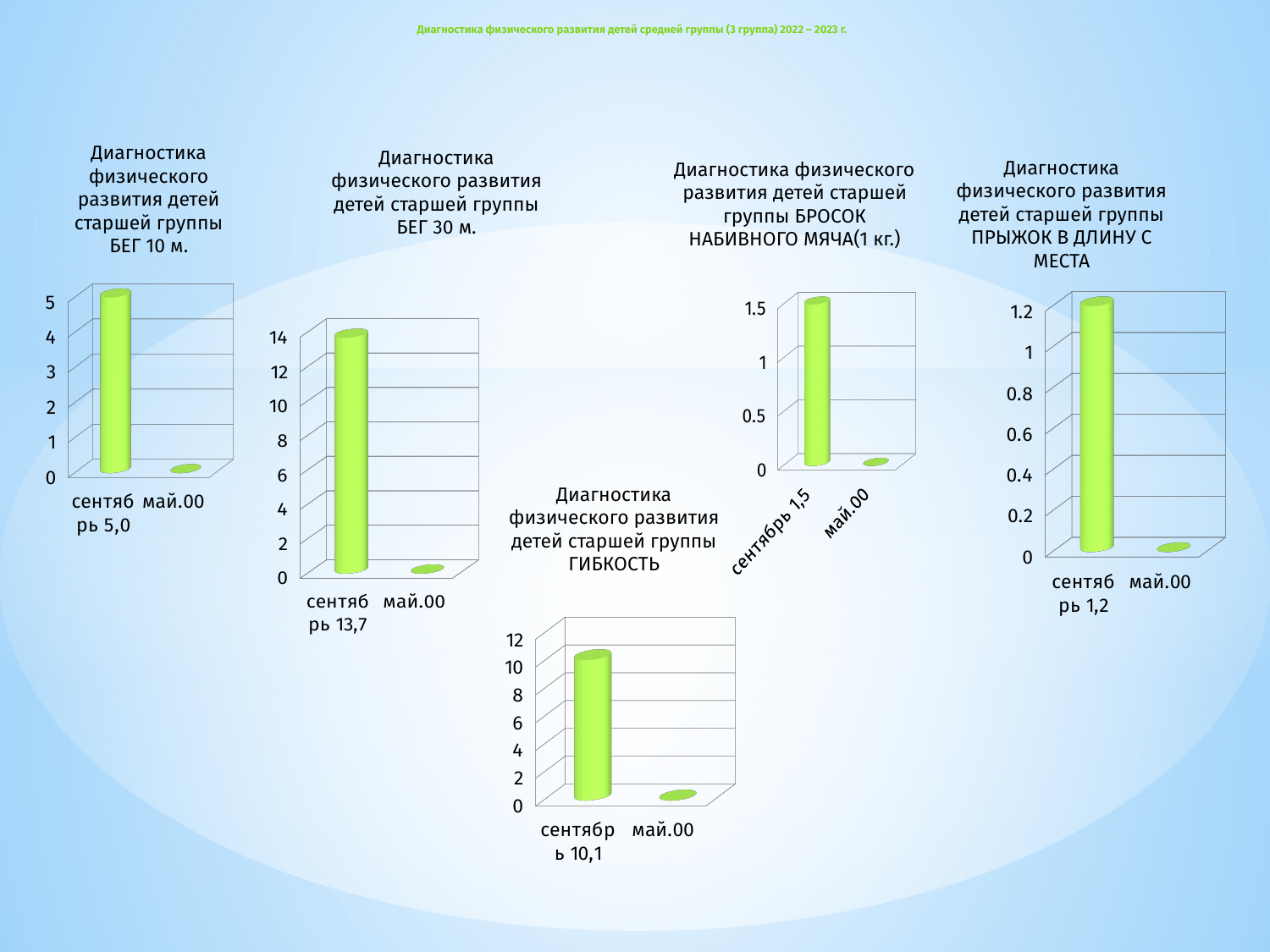

# Диагностика физического развития детей средней группы (3 группа) 2022 – 2023 г.
Диагностика физического развития детей старшей группы
БЕГ 10 м.
Диагностика физического развития детей старшей группы
БЕГ 30 м.
Диагностика физического развития детей старшей группы БРОСОК НАБИВНОГО МЯЧА(1 кг.)
Диагностика физического развития детей старшей группы
ПРЫЖОК В ДЛИНУ С МЕСТА

[unsupported chart]

[unsupported chart]

[unsupported chart]

[unsupported chart]

Диагностика физического развития детей старшей группы
ГИБКОСТЬ

[unsupported chart]